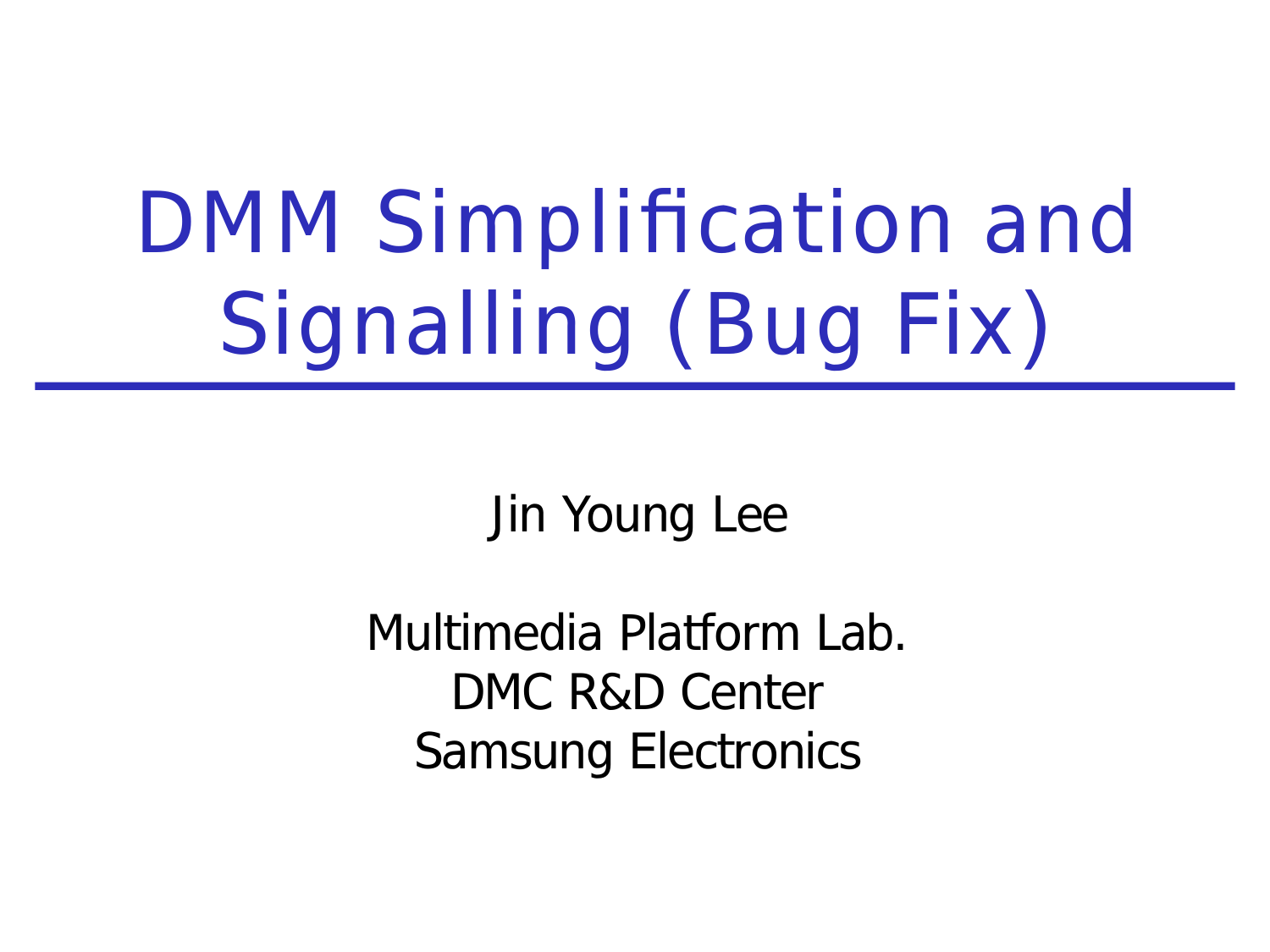

DMM Simplification and Signalling (Bug Fix)

Jin Young Lee

Multimedia Platform Lab.
DMC R&D Center
Samsung Electronics